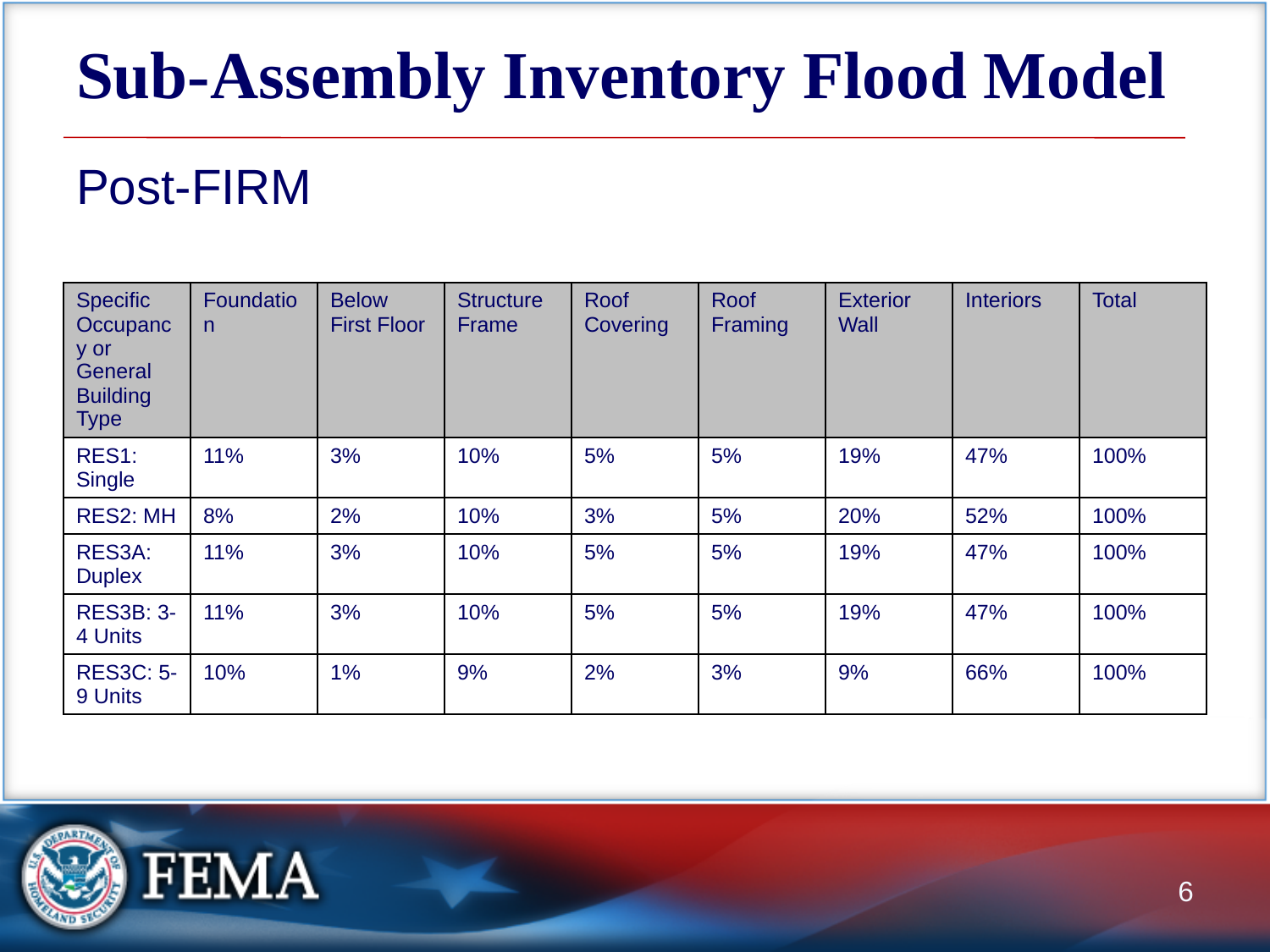

# Sub-Assembly Inventory Flood Model
Post-FIRM
| Specific Occupancy or General Building Type | Foundation | Below First Floor | Structure Frame | Roof Covering | Roof Framing | Exterior Wall | Interiors | Total |
| --- | --- | --- | --- | --- | --- | --- | --- | --- |
| RES1: Single | 11% | 3% | 10% | 5% | 5% | 19% | 47% | 100% |
| RES2: MH | 8% | 2% | 10% | 3% | 5% | 20% | 52% | 100% |
| RES3A: Duplex | 11% | 3% | 10% | 5% | 5% | 19% | 47% | 100% |
| RES3B: 3-4 Units | 11% | 3% | 10% | 5% | 5% | 19% | 47% | 100% |
| RES3C: 5-9 Units | 10% | 1% | 9% | 2% | 3% | 9% | 66% | 100% |
6